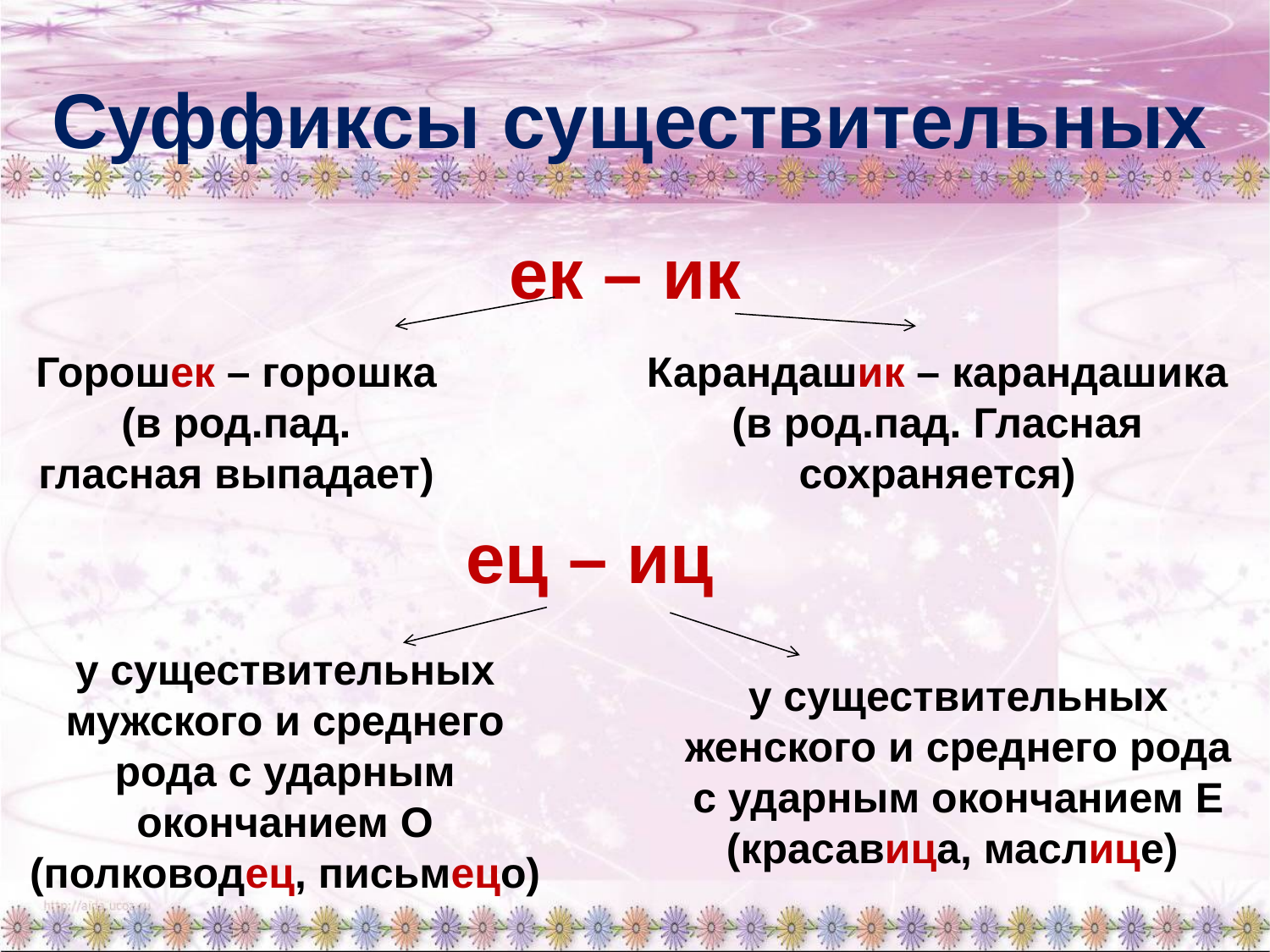

# Суффиксы существительных
ек – ик
Горошек – горошка (в род.пад. гласная выпадает)
Карандашик – карандашика (в род.пад. Гласная сохраняется)

ец – иц
у существительных мужского и среднего рода с ударным окончанием О (полководец, письмецо)
у существительных женского и среднего рода с ударным окончанием Е
(красавица, маслице)